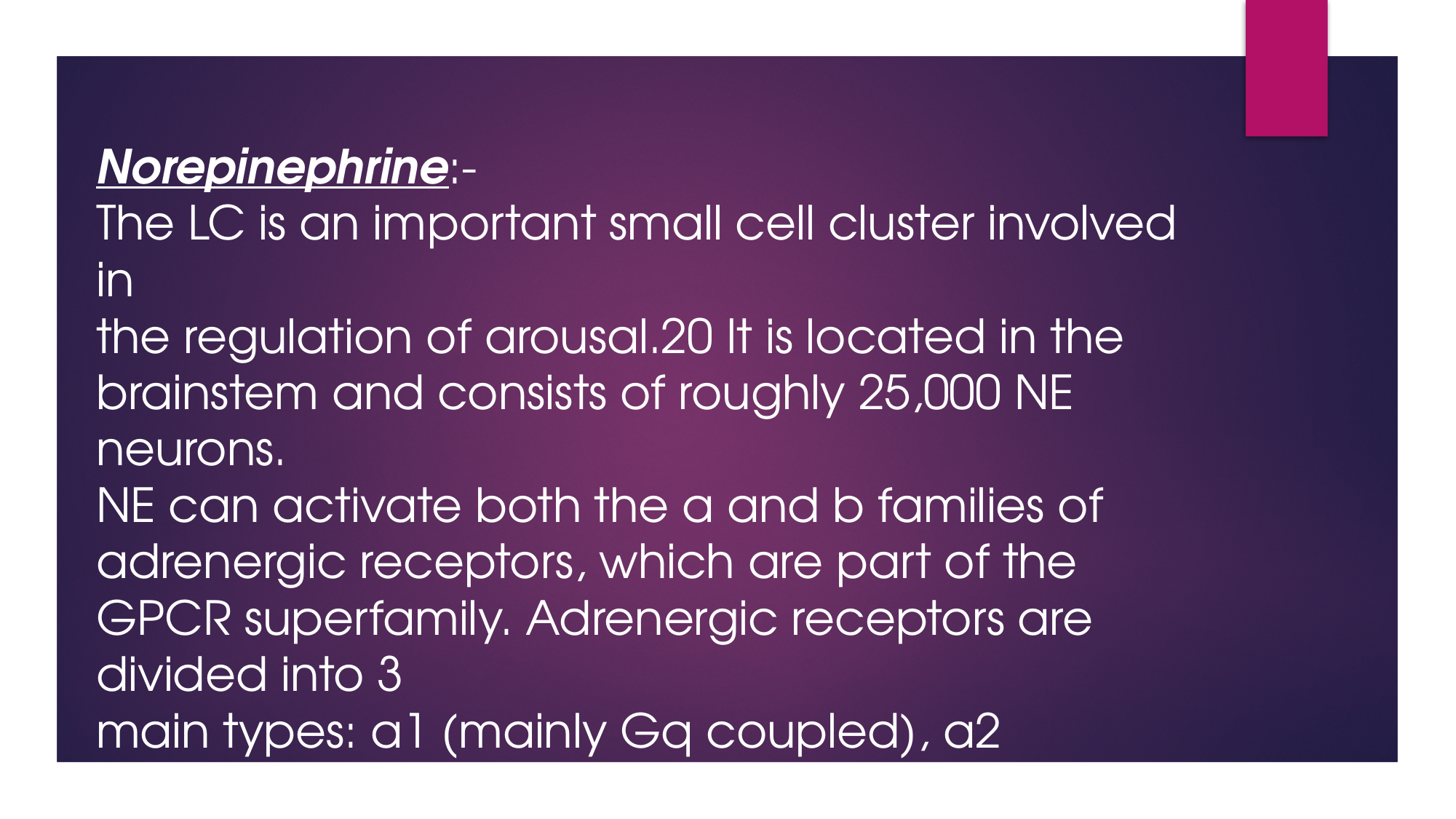

Norepinephrine:-
The LC is an important small cell cluster involved in
the regulation of arousal.20 It is located in the brainstem and consists of roughly 25,000 NE neurons.
NE can activate both the a and b families of adrenergic receptors, which are part of the GPCR superfamily. Adrenergic receptors are divided into 3
main types: a1 (mainly Gq coupled), a2 (inhibitory
autosynaptic and postsynaptic receptors, Gi/o
coupled), and b receptors (Gs coupled),